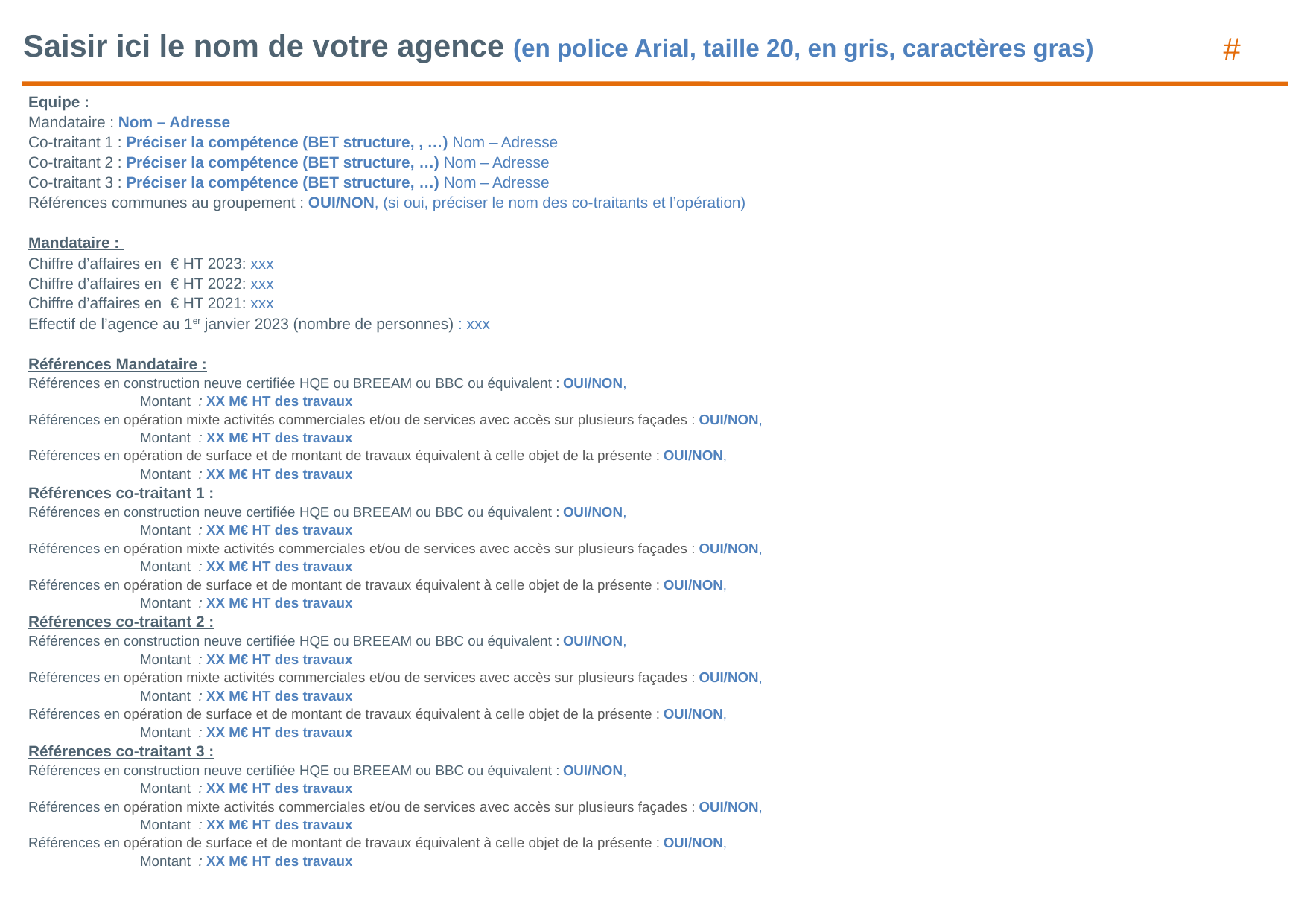

#
Saisir ici le nom de votre agence (en police Arial, taille 20, en gris, caractères gras)

Equipe :
Mandataire : Nom – Adresse
Co-traitant 1 : Préciser la compétence (BET structure, , …) Nom – Adresse
Co-traitant 2 : Préciser la compétence (BET structure, …) Nom – Adresse
Co-traitant 3 : Préciser la compétence (BET structure, …) Nom – Adresse
Références communes au groupement : OUI/NON, (si oui, préciser le nom des co-traitants et l’opération)

Mandataire :
Chiffre d’affaires en  € HT 2023: xxx
Chiffre d’affaires en  € HT 2022: xxx
Chiffre d’affaires en  € HT 2021: xxx
Effectif de l’agence au 1er janvier 2023 (nombre de personnes) : xxx

Références Mandataire :
Références en construction neuve certifiée HQE ou BREEAM ou BBC ou équivalent : OUI/NON,
	Montant  : XX M€ HT des travaux
Références en opération mixte activités commerciales et/ou de services avec accès sur plusieurs façades : OUI/NON,
	Montant  : XX M€ HT des travaux
Références en opération de surface et de montant de travaux équivalent à celle objet de la présente : OUI/NON,
	Montant  : XX M€ HT des travaux
Références co-traitant 1 :
Références en construction neuve certifiée HQE ou BREEAM ou BBC ou équivalent : OUI/NON,
	Montant  : XX M€ HT des travaux
Références en opération mixte activités commerciales et/ou de services avec accès sur plusieurs façades : OUI/NON,
	Montant  : XX M€ HT des travaux
Références en opération de surface et de montant de travaux équivalent à celle objet de la présente : OUI/NON,
	Montant  : XX M€ HT des travaux
Références co-traitant 2 :
Références en construction neuve certifiée HQE ou BREEAM ou BBC ou équivalent : OUI/NON,
	Montant  : XX M€ HT des travaux
Références en opération mixte activités commerciales et/ou de services avec accès sur plusieurs façades : OUI/NON,
	Montant  : XX M€ HT des travaux
Références en opération de surface et de montant de travaux équivalent à celle objet de la présente : OUI/NON,
	Montant  : XX M€ HT des travaux
Références co-traitant 3 :
Références en construction neuve certifiée HQE ou BREEAM ou BBC ou équivalent : OUI/NON,
	Montant  : XX M€ HT des travaux
Références en opération mixte activités commerciales et/ou de services avec accès sur plusieurs façades : OUI/NON,
	Montant  : XX M€ HT des travaux
Références en opération de surface et de montant de travaux équivalent à celle objet de la présente : OUI/NON,
	Montant  : XX M€ HT des travaux